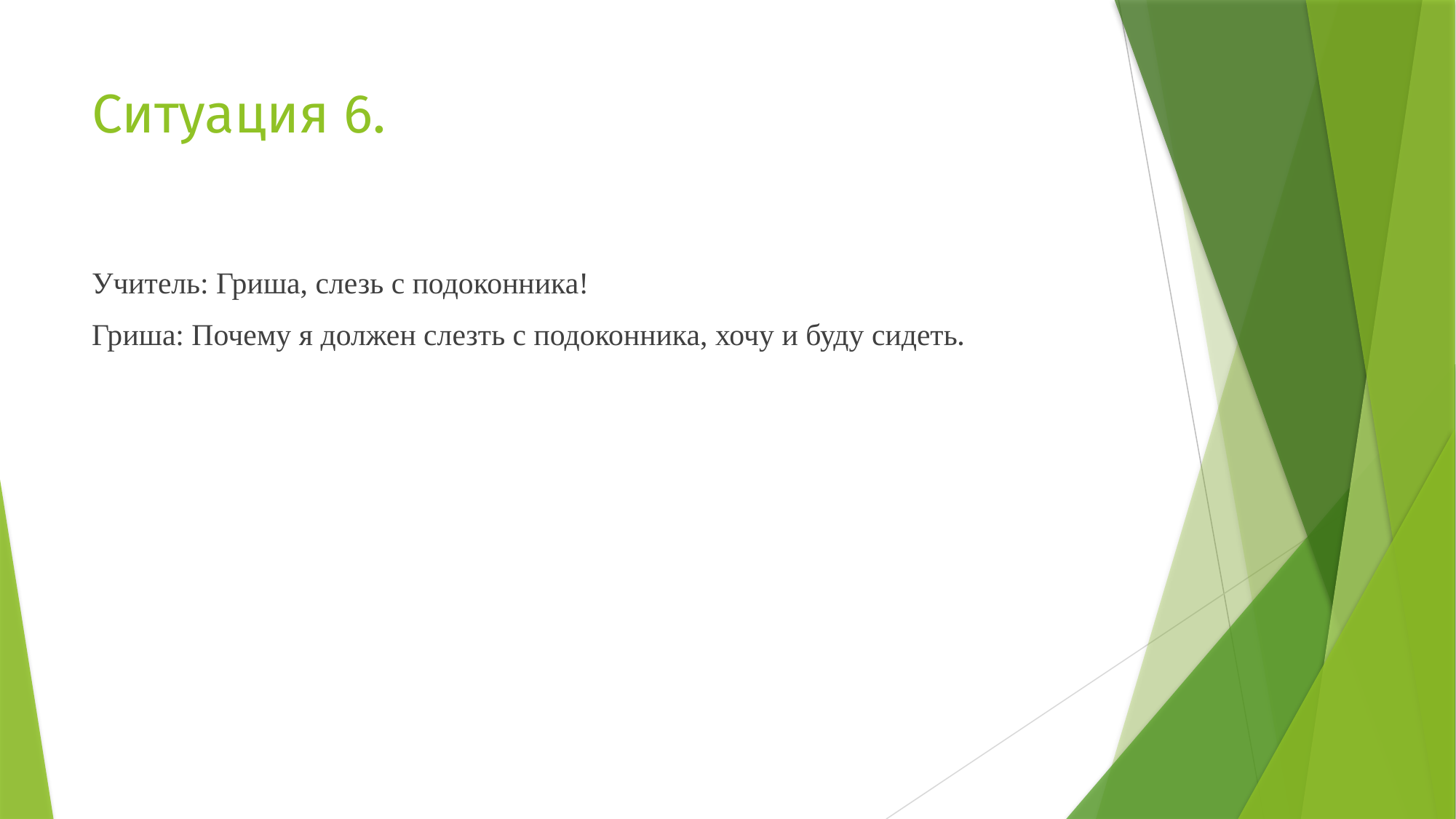

# Ситуация 6.
Учитель: Гриша, слезь с подоконника!
Гриша: Почему я должен слезть с подоконника, хочу и буду сидеть.